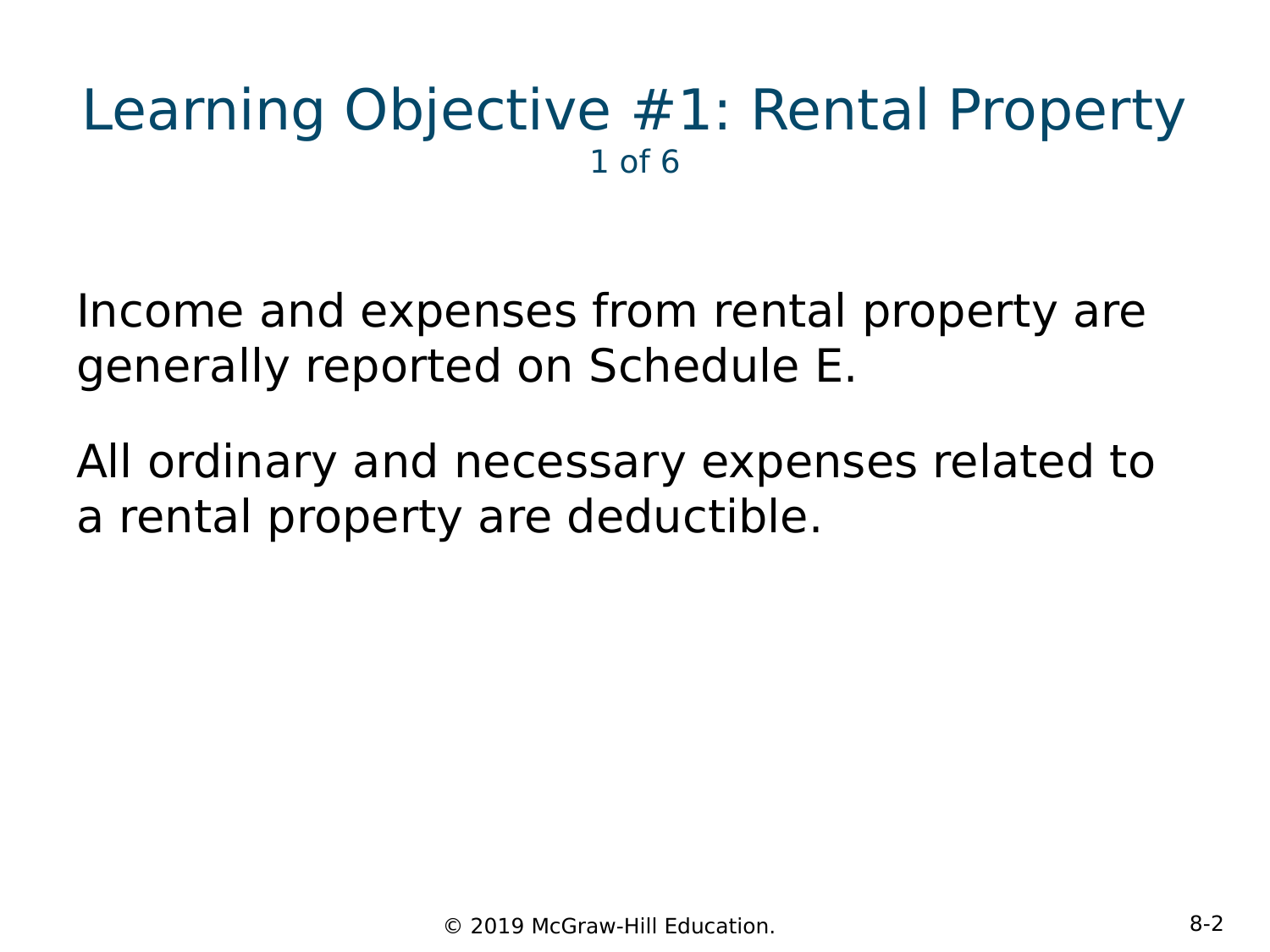

# Learning Objective #1: Rental Property 1 of 6
Income and expenses from rental property are generally reported on Schedule E.
All ordinary and necessary expenses related to a rental property are deductible.